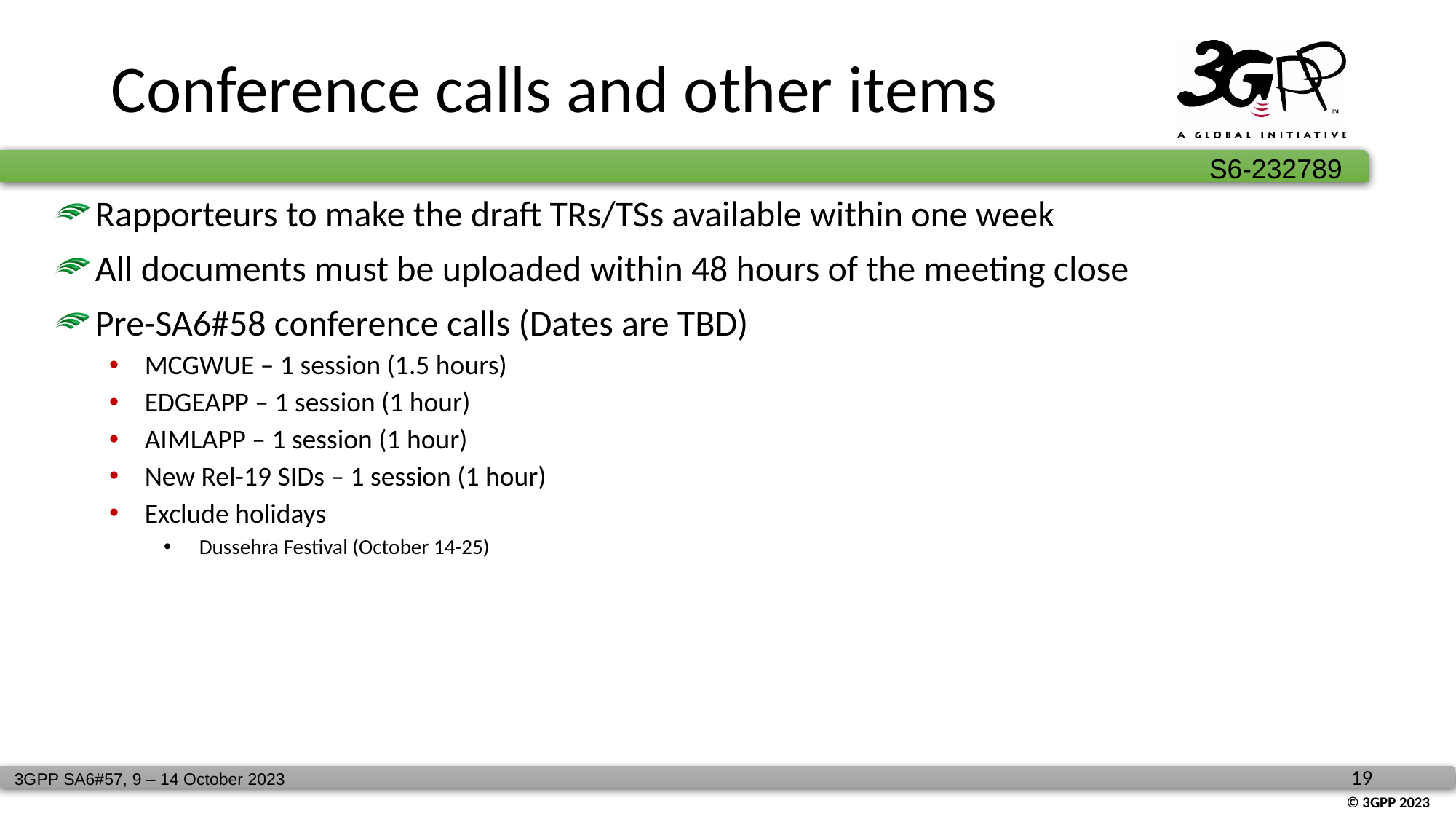

# Conference calls and other items
Rapporteurs to make the draft TRs/TSs available within one week
All documents must be uploaded within 48 hours of the meeting close
Pre-SA6#58 conference calls (Dates are TBD)
MCGWUE – 1 session (1.5 hours)
EDGEAPP – 1 session (1 hour)
AIMLAPP – 1 session (1 hour)
New Rel-19 SIDs – 1 session (1 hour)
Exclude holidays
Dussehra Festival (October 14-25)